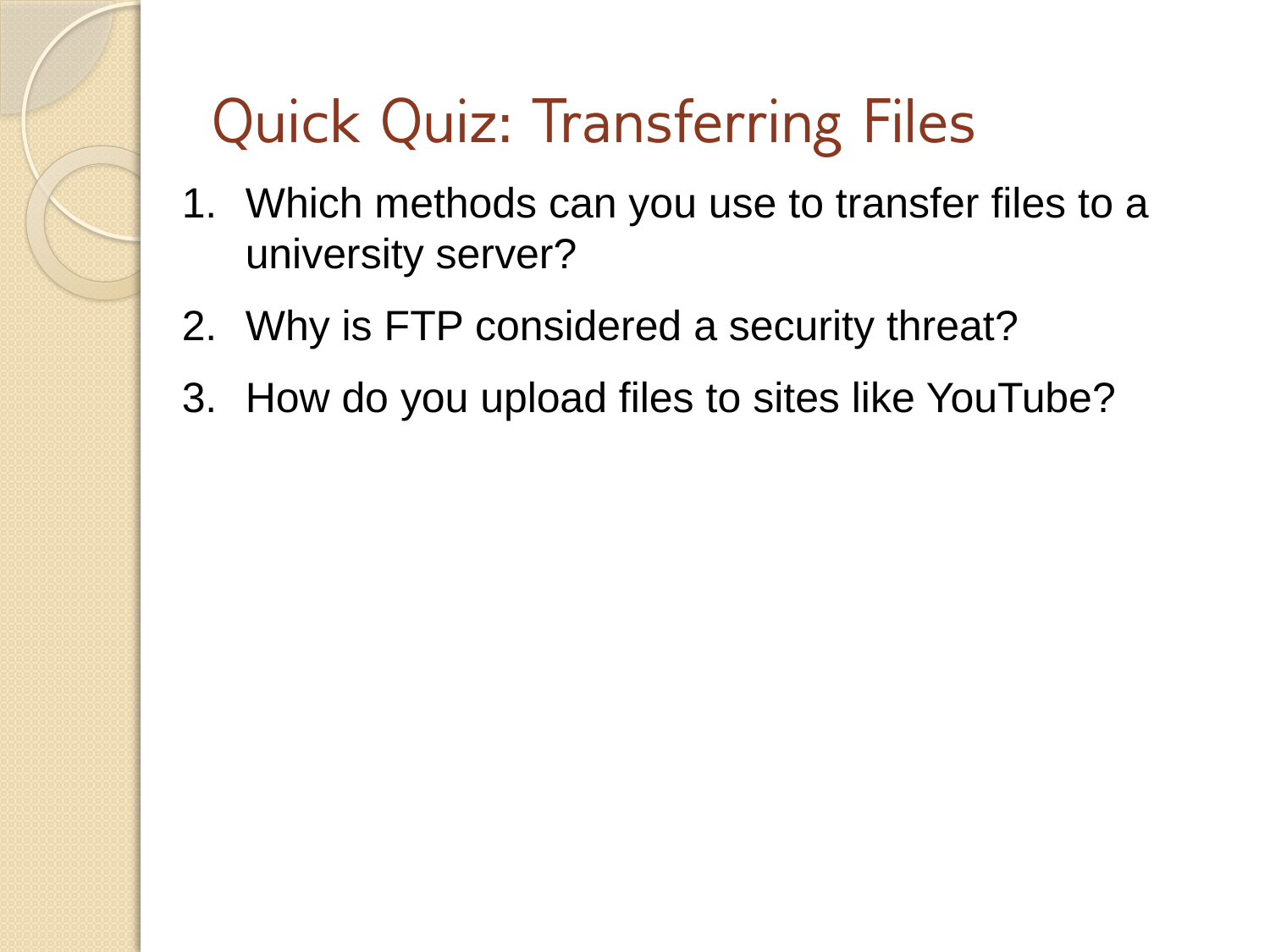

# Quick Quiz: Transferring Files
1.	Which methods can you use to transfer files to a university server?
2.	Why is FTP considered a security threat?
3.	How do you upload files to sites like YouTube?